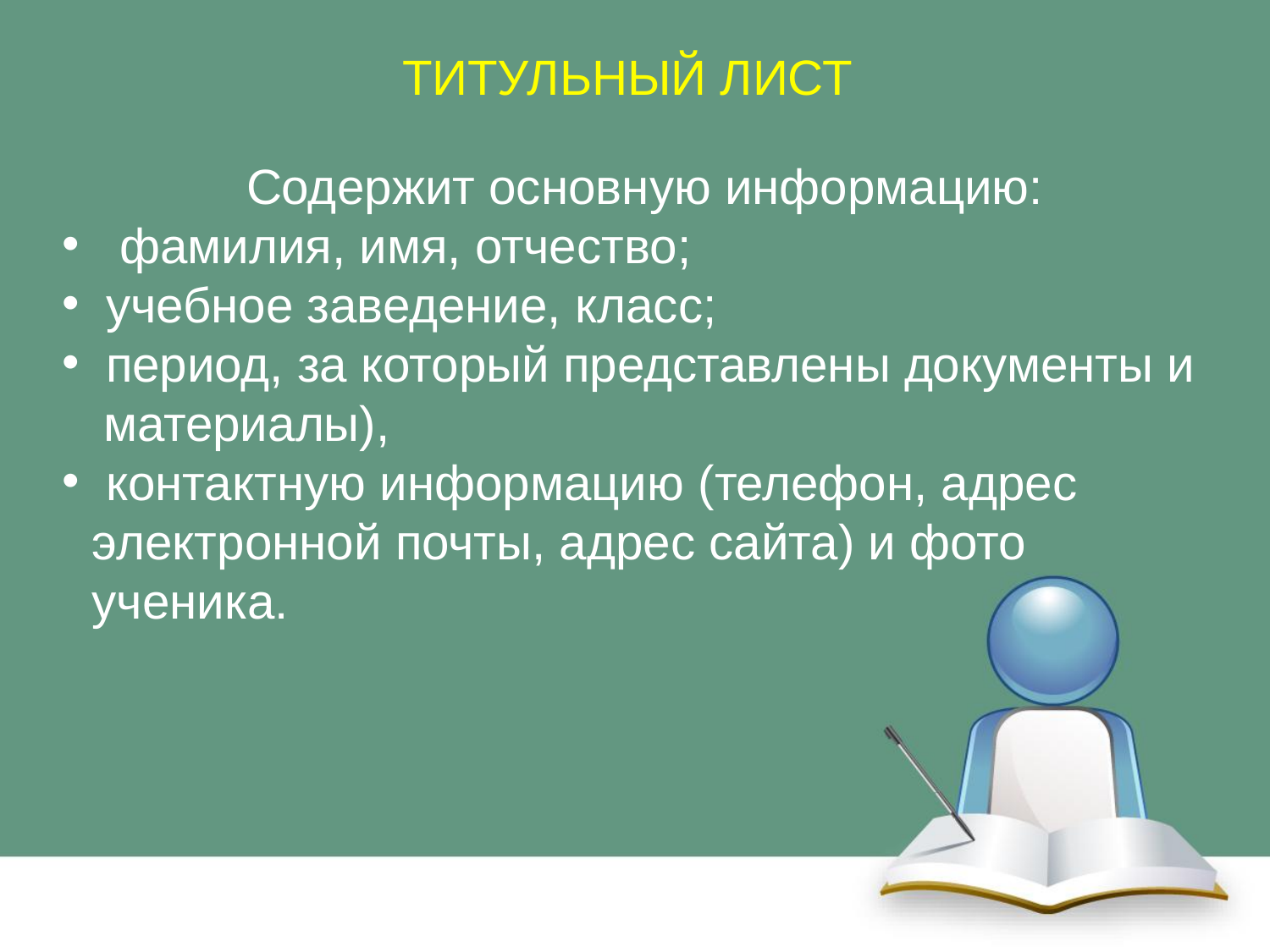

ТИТУЛЬНЫЙ ЛИСТ
Содержит основную информацию:
  фамилия, имя, отчество;
 учебное заведение, класс;
 период, за который представлены документы и
   материалы),
 контактную информацию (телефон, адрес электронной почты, адрес сайта) и фото ученика.